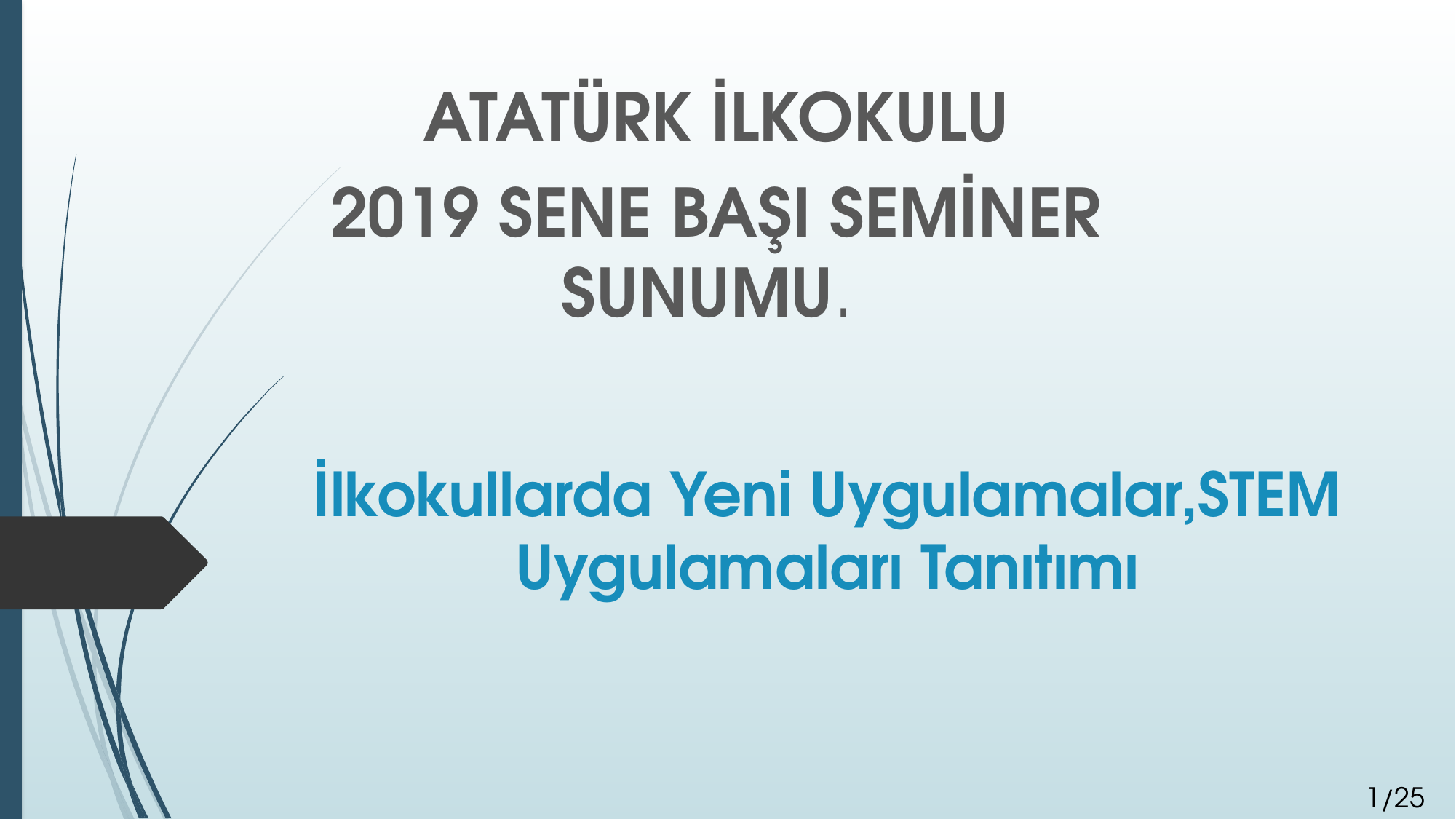

ATATÜRK İLKOKULU
2019 SENE BAŞI SEMİNER SUNUMU.

# İlkokullarda Yeni Uygulamalar,STEM Uygulamaları Tanıtımı
1/25